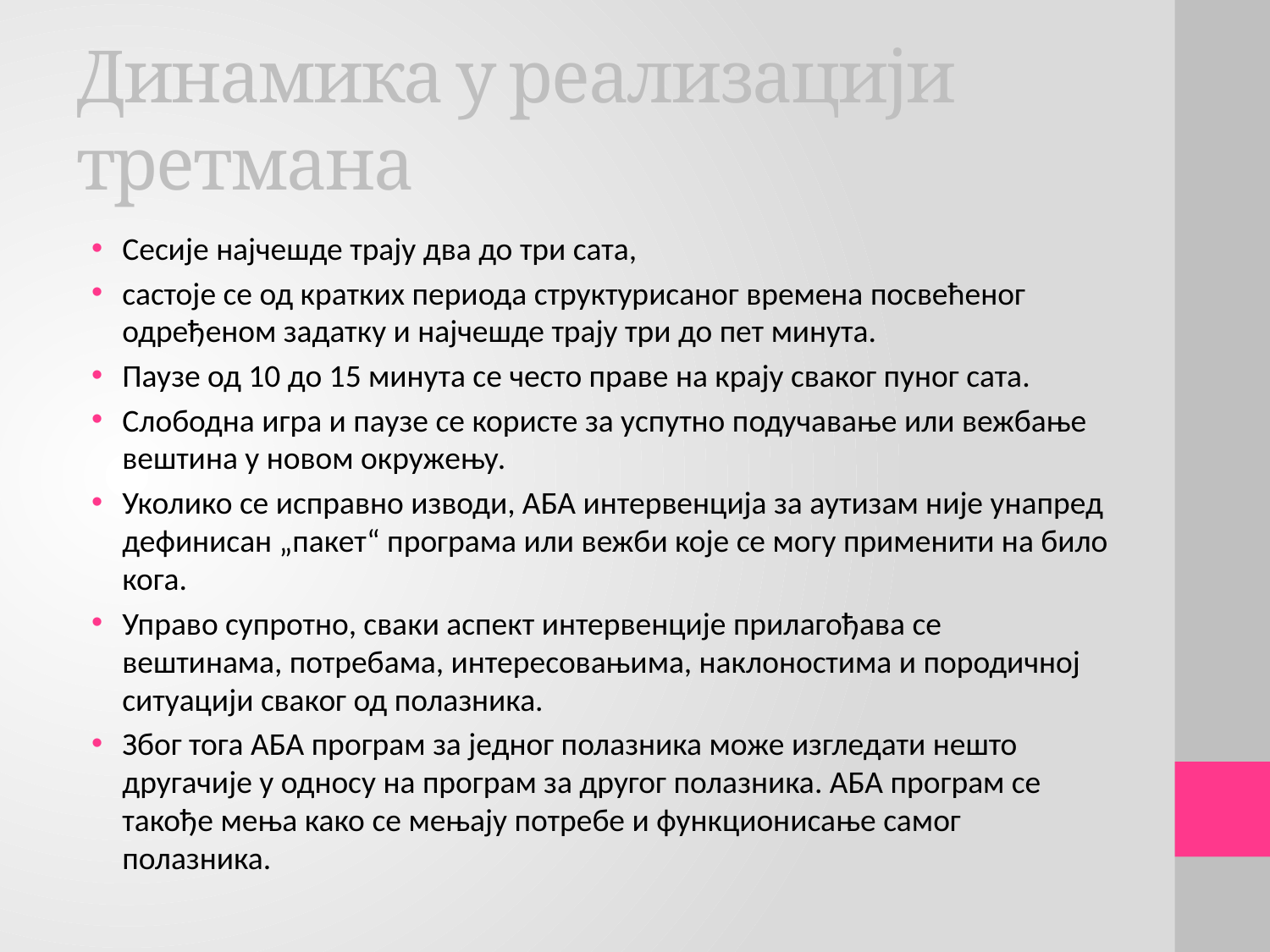

# Динамика у реализацији третмана
Сесије најчешде трају два до три сата,
састоје се од кратких периода структурисаног времена посвећеног одређеном задатку и најчешде трају три до пет минута.
Паузе од 10 до 15 минута се често праве на крају сваког пуног сата.
Слободна игра и паузе се користе за успутно подучавање или вежбање вештина у новом окружењу.
Уколико се исправно изводи, АБА интервенција за аутизам није унапред дефинисан „пакет“ програма или вежби које се могу применити на било кога.
Управо супротно, сваки аспект интервенције прилагођава се вештинама, потребама, интересовањима, наклоностима и породичној ситуацији сваког од полазника.
Због тога АБА програм за једног полазника може изгледати нешто другачије у односу на програм за другог полазника. АБА програм се такође мења како се мењају потребе и функционисање самог полазника.